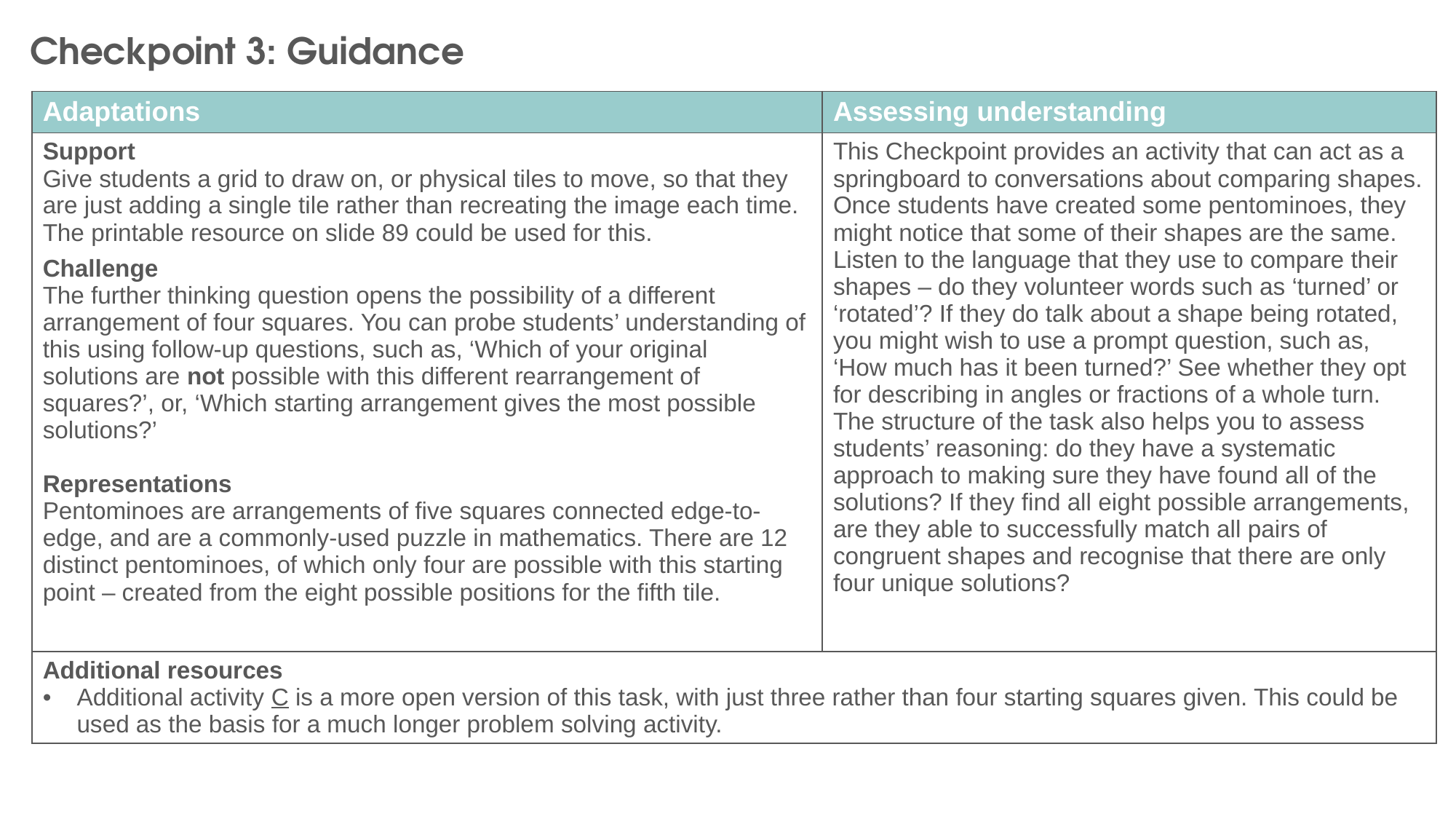

Checkpoint 3: Guidance
| Adaptations | Assessing understanding |
| --- | --- |
| Support Give students a grid to draw on, or physical tiles to move, so that they are just adding a single tile rather than recreating the image each time. The printable resource on slide 89 could be used for this. Challenge The further thinking question opens the possibility of a different arrangement of four squares. You can probe students’ understanding of this using follow-up questions, such as, ‘Which of your original solutions are not possible with this different rearrangement of squares?’, or, ‘Which starting arrangement gives the most possible solutions?’ Representations Pentominoes are arrangements of five squares connected edge-to-edge, and are a commonly-used puzzle in mathematics. There are 12 distinct pentominoes, of which only four are possible with this starting point – created from the eight possible positions for the fifth tile. | This Checkpoint provides an activity that can act as a springboard to conversations about comparing shapes. Once students have created some pentominoes, they might notice that some of their shapes are the same. Listen to the language that they use to compare their shapes – do they volunteer words such as ‘turned’ or ‘rotated’? If they do talk about a shape being rotated, you might wish to use a prompt question, such as, ‘How much has it been turned?’ See whether they opt for describing in angles or fractions of a whole turn. The structure of the task also helps you to assess students’ reasoning: do they have a systematic approach to making sure they have found all of the solutions? If they find all eight possible arrangements, are they able to successfully match all pairs of congruent shapes and recognise that there are only four unique solutions? |
| Additional resources Additional activity C is a more open version of this task, with just three rather than four starting squares given. This could be used as the basis for a much longer problem solving activity. |  |